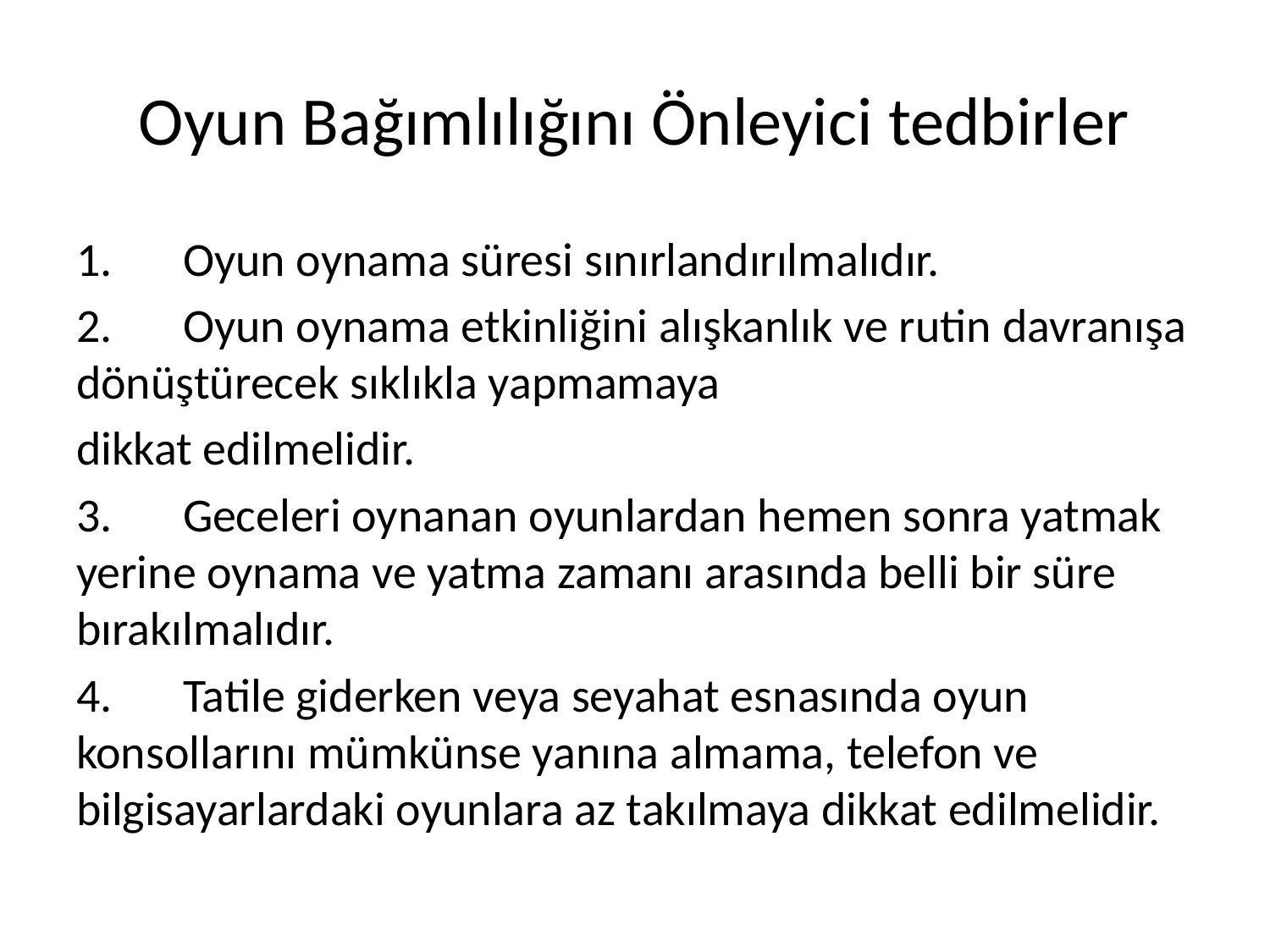

# Oyun Bağımlılığını Önleyici tedbirler
1.	Oyun oynama süresi sınırlandırılmalıdır.
2.	Oyun oynama etkinliğini alışkanlık ve rutin davranışa dönüştürecek sıklıkla yapmamaya
dikkat edilmelidir.
3.	Geceleri oynanan oyunlardan hemen sonra yatmak yerine oynama ve yatma zamanı arasında belli bir süre bırakılmalıdır.
4.	Tatile giderken veya seyahat esnasında oyun konsollarını mümkünse yanına almama, telefon ve bilgisayarlardaki oyunlara az takılmaya dikkat edilmelidir.